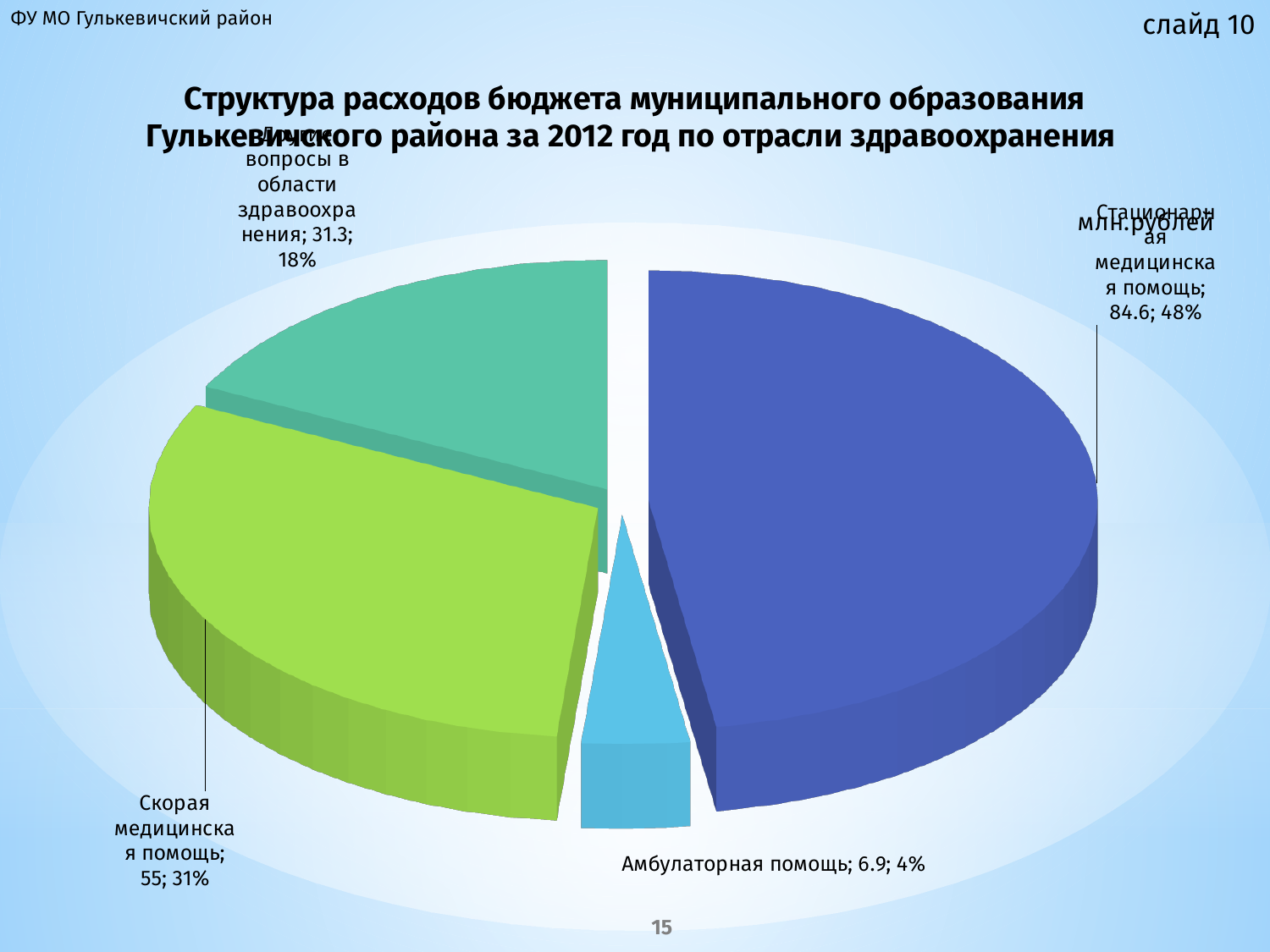

слайд 10
ФУ МО Гулькевичский район

[unsupported chart]

15